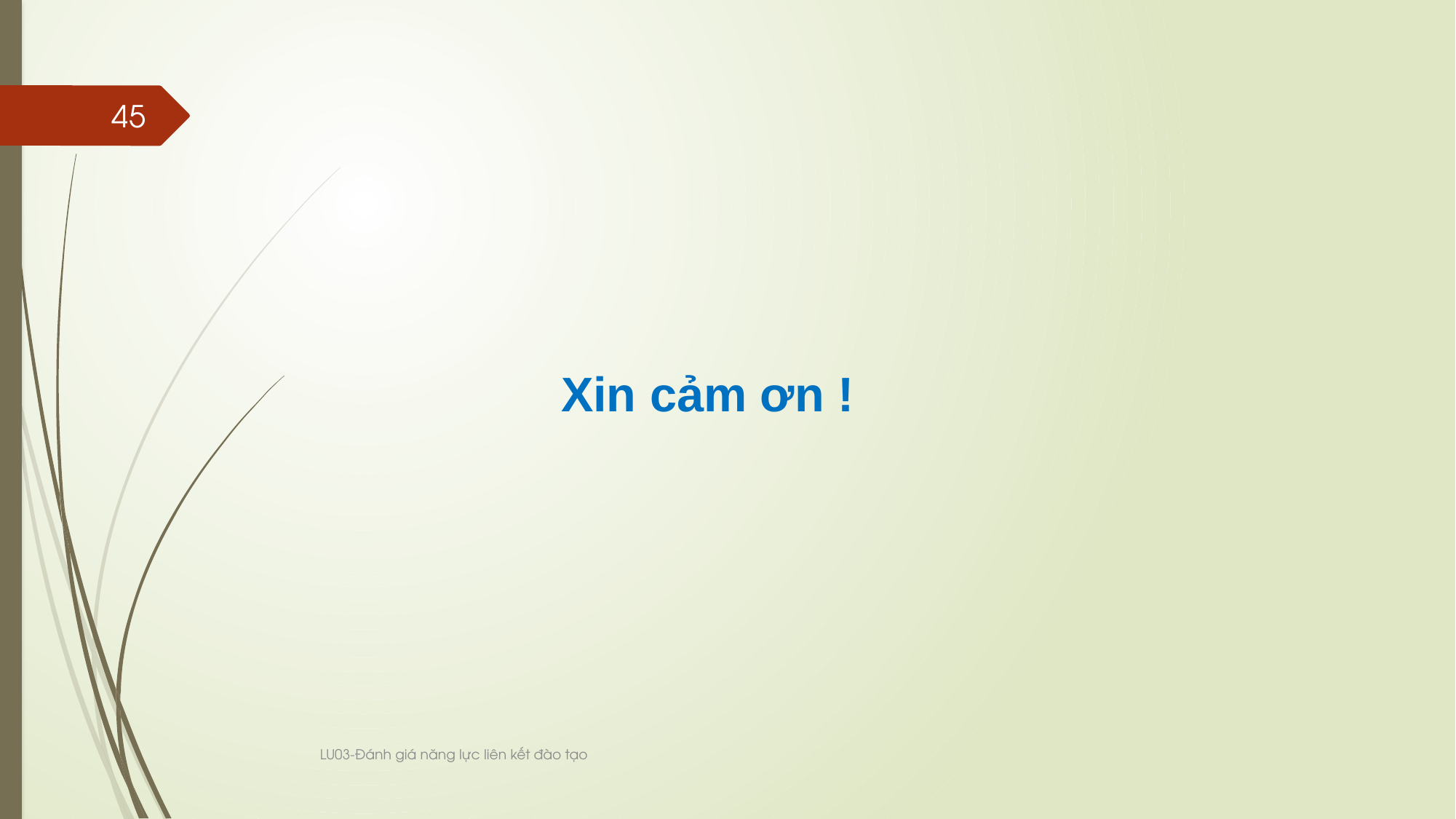

45
Xin cảm ơn !

LU03-Đánh giá năng lực liên kết đào tạo